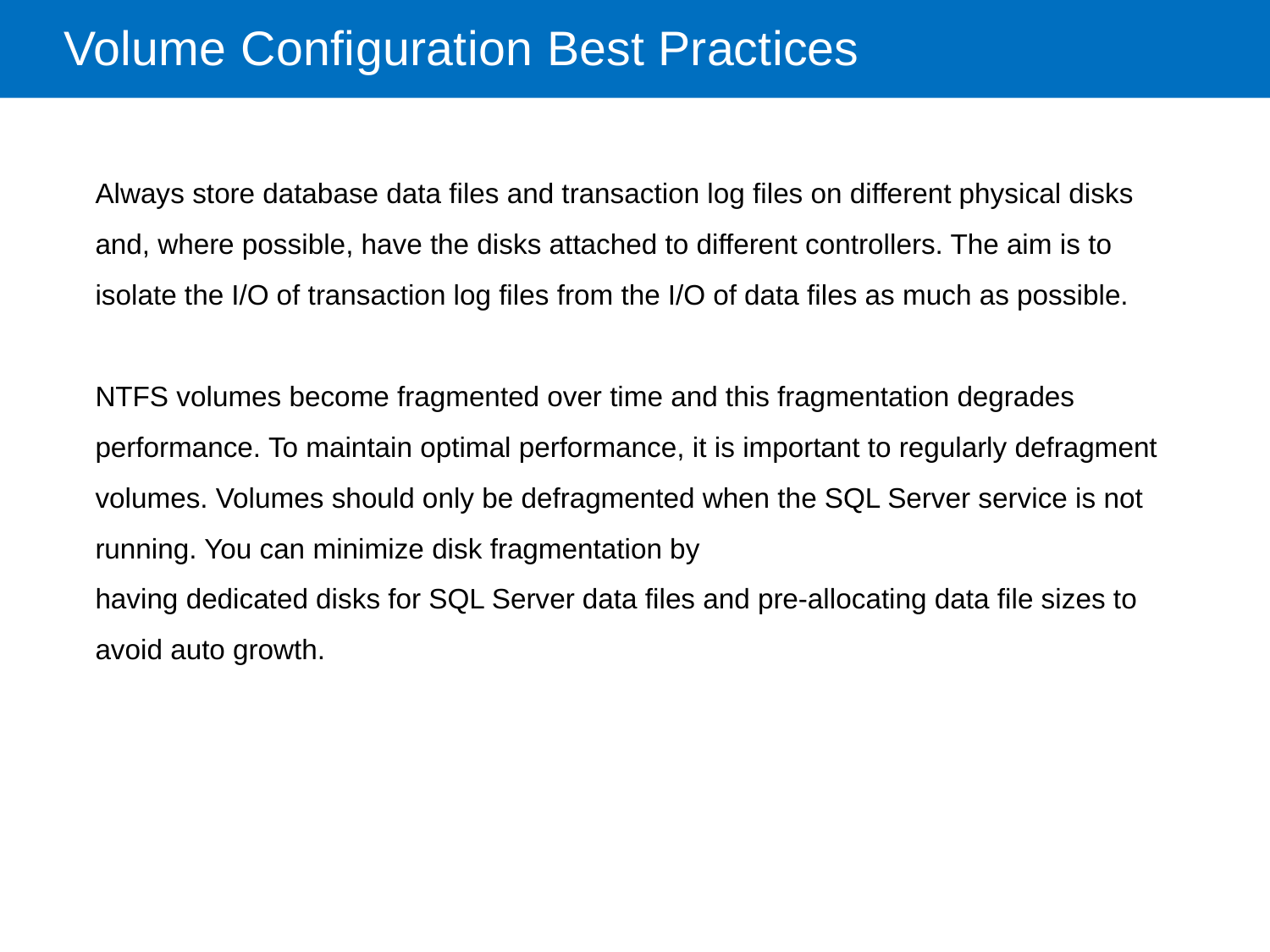

Volume Configuration Best Practices
Always store database data files and transaction log files on different physical disks and, where possible, have the disks attached to different controllers. The aim is to isolate the I/O of transaction log files from the I/O of data files as much as possible.

NTFS volumes become fragmented over time and this fragmentation degrades performance. To maintain optimal performance, it is important to regularly defragment volumes. Volumes should only be defragmented when the SQL Server service is not running. You can minimize disk fragmentation by
having dedicated disks for SQL Server data files and pre-allocating data file sizes to avoid auto growth.